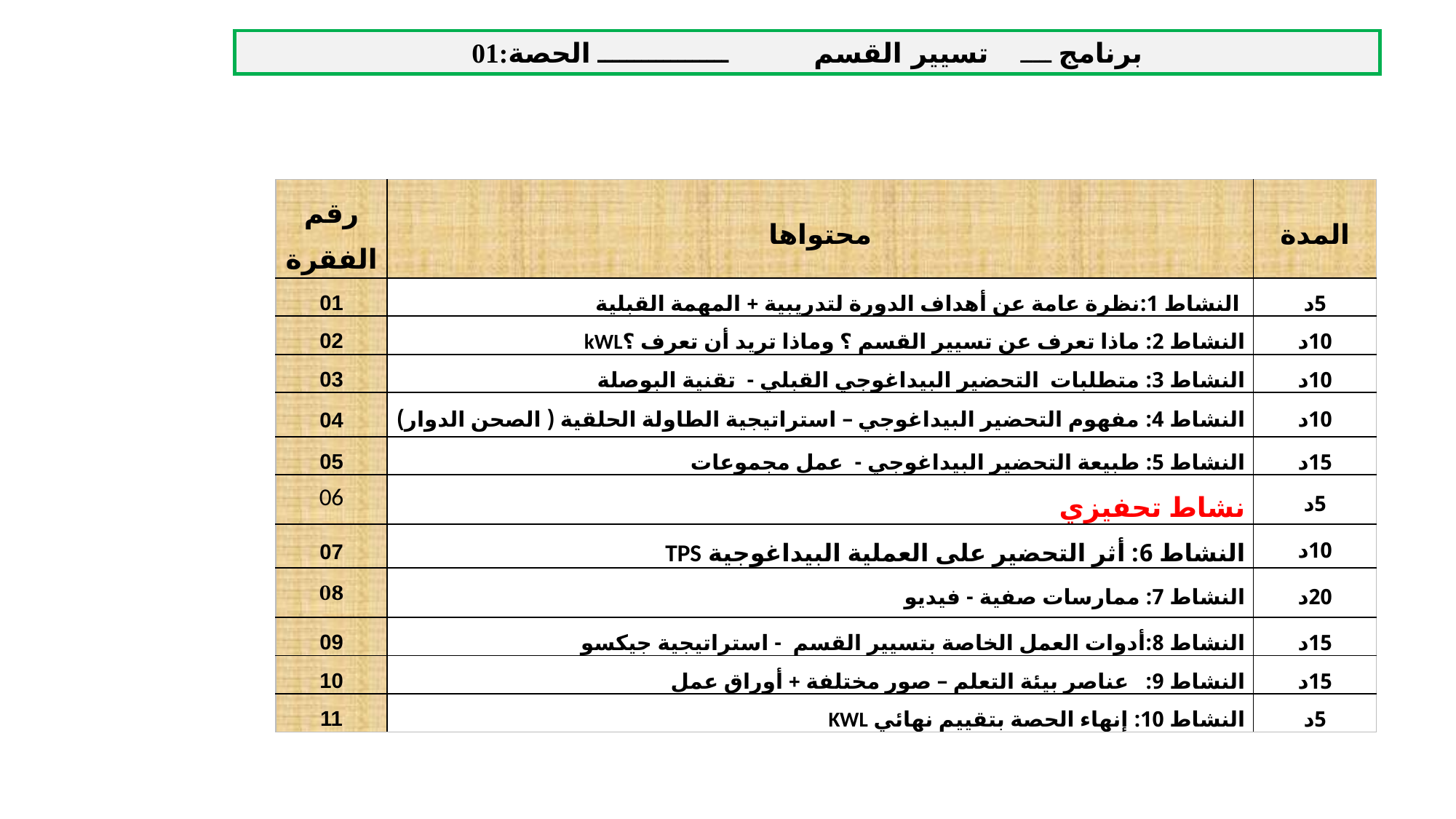

برنامج ـــــ       تسيير القسم         ــــــــــــــــــ الحصة:01
| رقم الفقرة | محتواها | المدة |
| --- | --- | --- |
| 01 | النشاط 1:نظرة عامة عن أهداف الدورة لتدريبية + المهمة القبلية | 5د |
| 02 | النشاط 2: ماذا تعرف عن تسيير القسم ؟ وماذا تريد أن تعرف ؟kWL | 10د |
| 03 | النشاط 3: متطلبات التحضير البيداغوجي القبلي - تقنية البوصلة | 10د |
| 04 | النشاط 4: مفهوم التحضير البيداغوجي – استراتيجية الطاولة الحلقية ( الصحن الدوار) | 10د |
| 05 | النشاط 5: طبيعة التحضير البيداغوجي - عمل مجموعات | 15د |
| 06 | نشاط تحفيزي | 5د |
| 07 | النشاط 6: أثر التحضير على العملية البيداغوجية TPS | 10د |
| 08 | النشاط 7: ممارسات صفية - فيديو | 20د |
| 09 | النشاط 8:أدوات العمل الخاصة بتسيير القسم - استراتيجية جيكسو | 15د |
| 10 | النشاط 9: عناصر بيئة التعلم – صور مختلفة + أوراق عمل | 15د |
| 11 | النشاط 10: إنهاء الحصة بتقييم نهائي KWL | 5د |